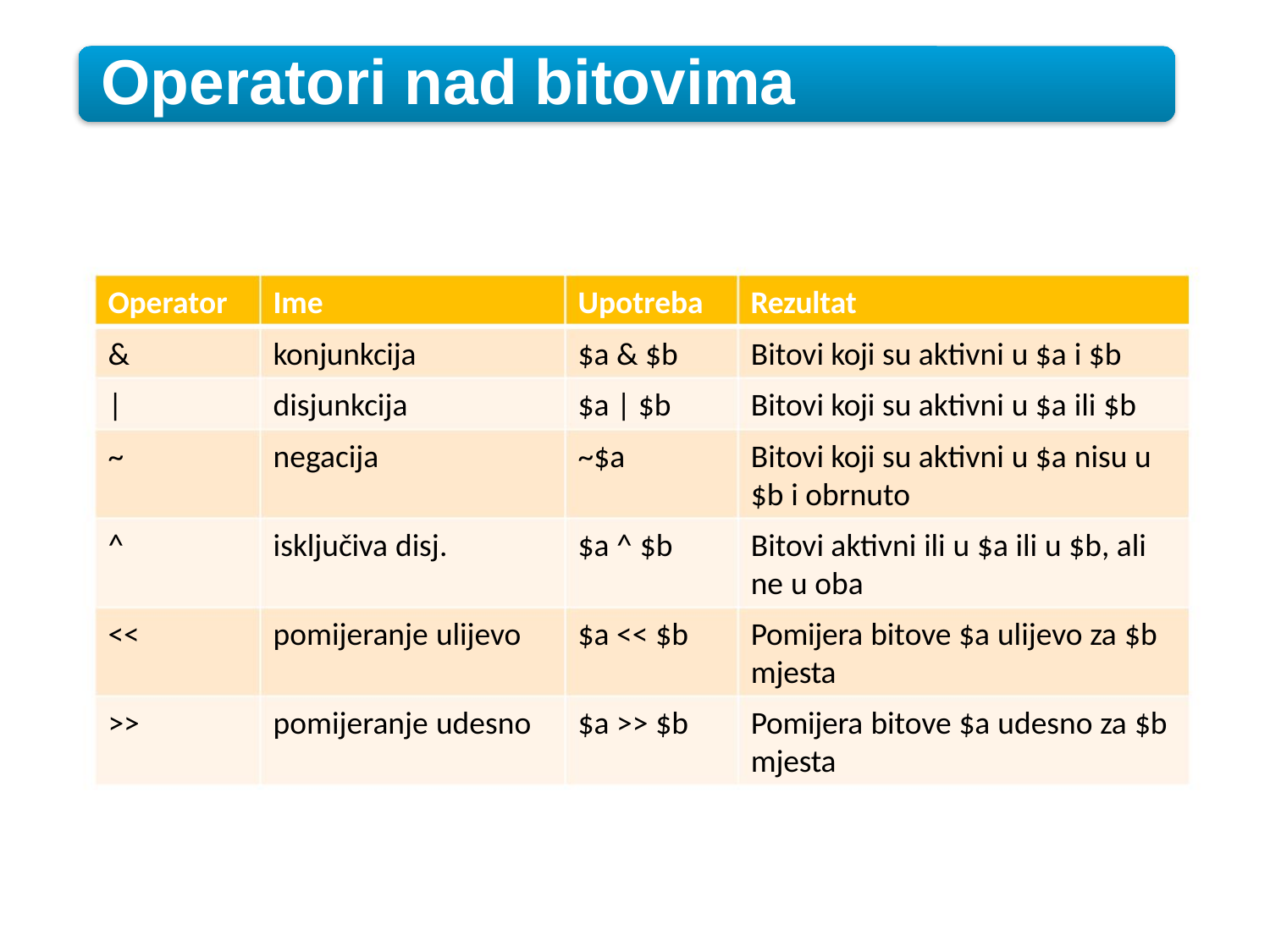

Operatori nad bitovima

Operator Ime
Upotreba Rezultat
&
|
konjunkcija
$a & $b
$a | $b
~$a
Bitovi koji su aktivni u $a i $b
disjunkcija
negacija
Bitovi koji su aktivni u $a ili $b
~
Bitovi koji su aktivni u $a nisu u
$b i obrnuto
^
isključiva disj.
$a ^ $b
Bitovi aktivni ili u $a ili u $b, ali
ne u oba
<<
>>
pomijeranje ulijevo
pomijeranje udesno
$a << $b
$a >> $b
Pomijera bitove $a ulijevo za $b
mjesta
Pomijera bitove $a udesno za $b
mjesta
9